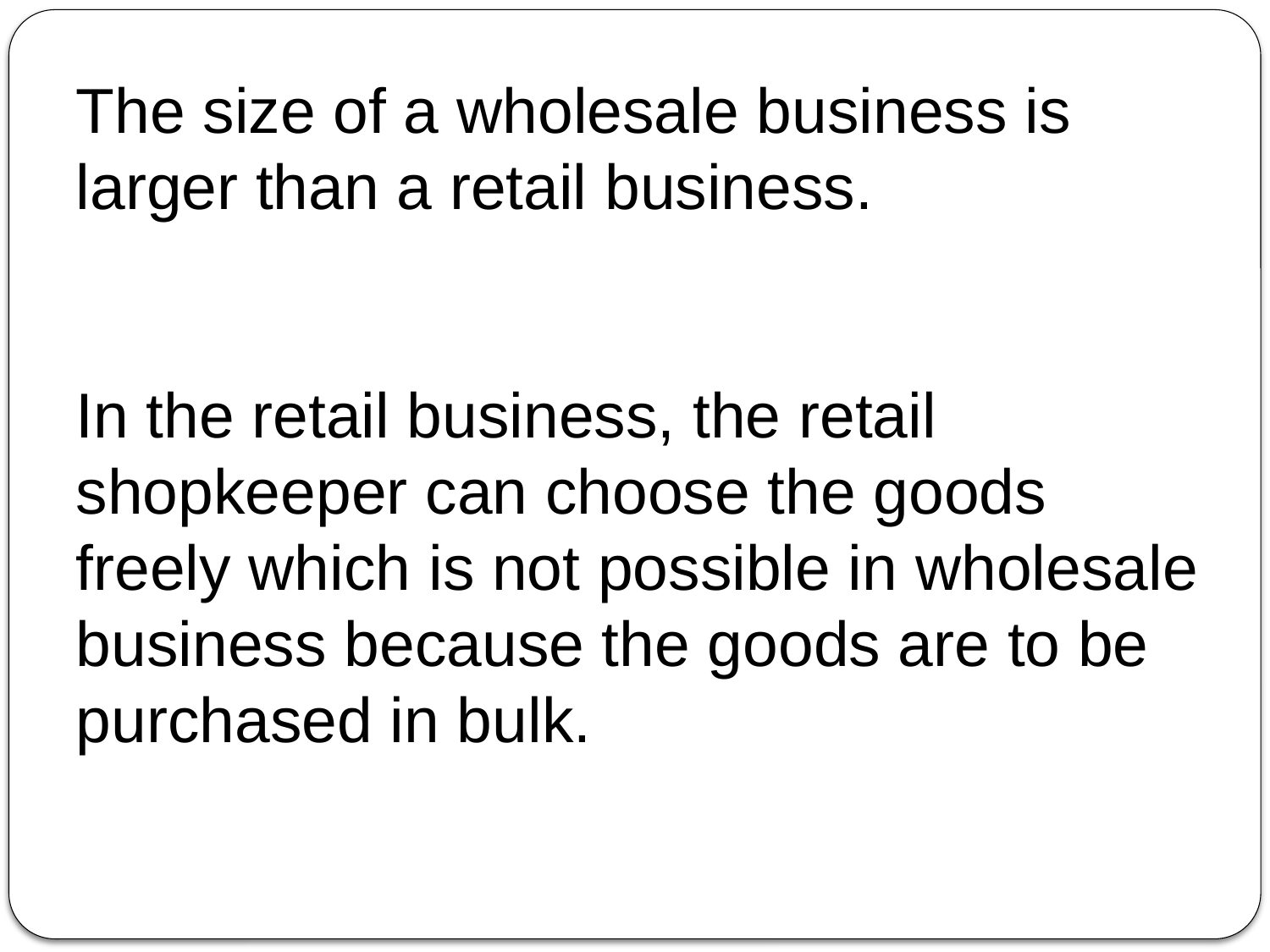

The size of a wholesale business is larger than a retail business.

In the retail business, the retail shopkeeper can choose the goods freely which is not possible in wholesale business because the goods are to be purchased in bulk.